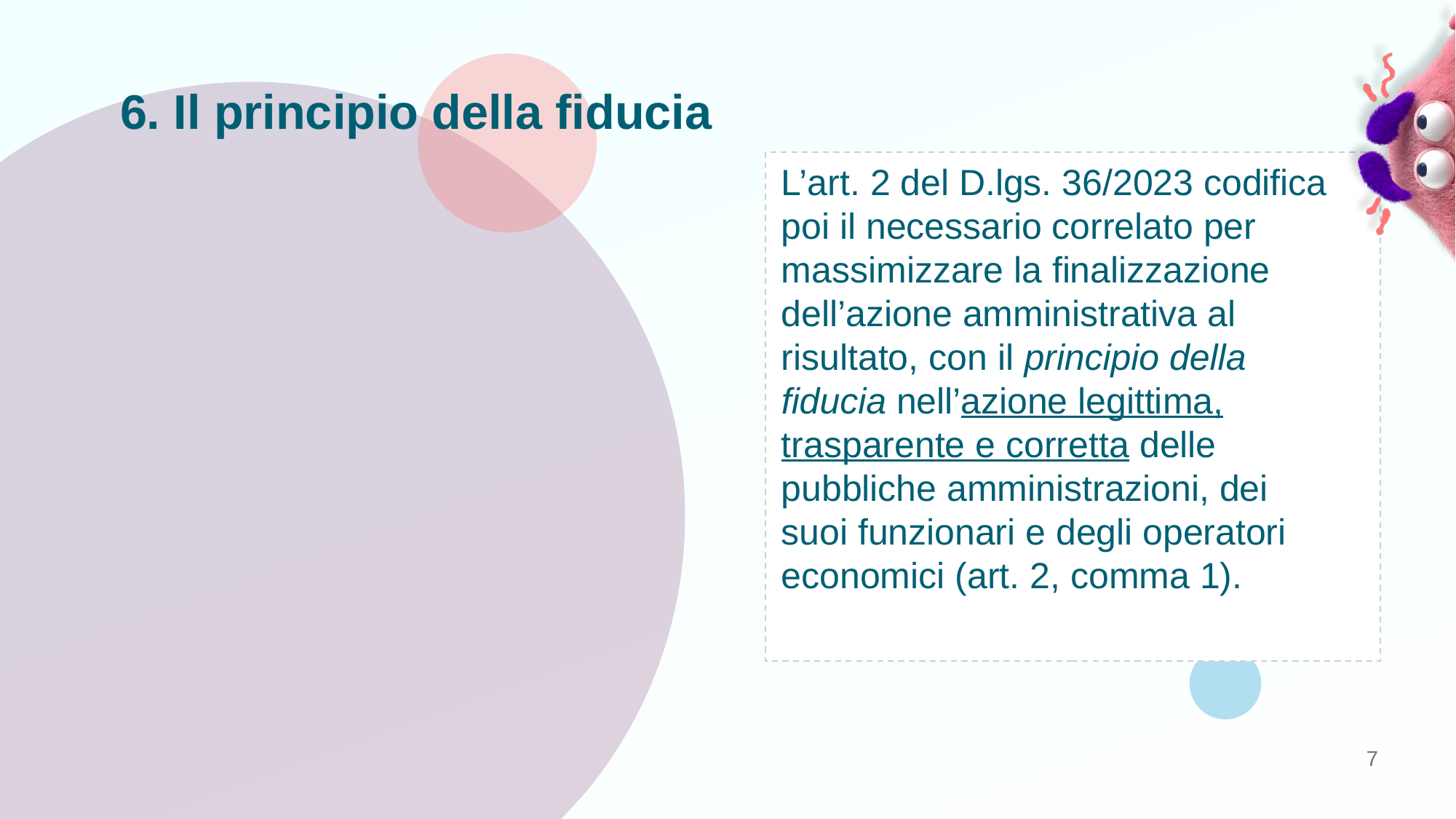

# 6. Il principio della fiducia
L’art. 2 del D.lgs. 36/2023 codifica poi il necessario correlato per massimizzare la finalizzazione dell’azione amministrativa al risultato, con il principio della fiducia nell’azione legittima, trasparente e corretta delle pubbliche amministrazioni, dei suoi funzionari e degli operatori economici (art. 2, comma 1).
7